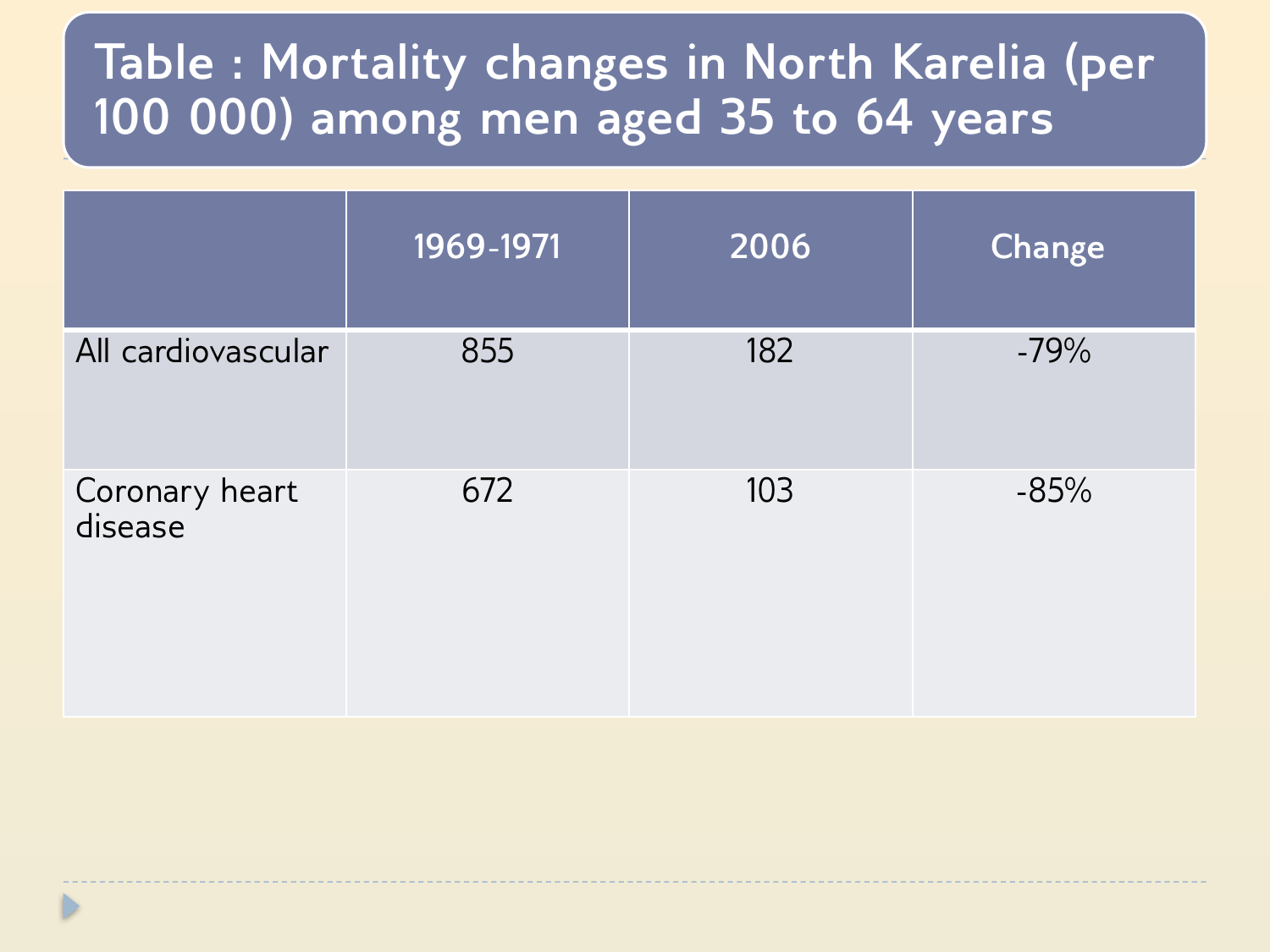

Table : Mortality changes in North Karelia (per 100 000) among men aged 35 to 64 years
|  | 1969-1971 | 2006 | Change |
| --- | --- | --- | --- |
| All cardiovascular | 855 | 182 | -79% |
| Coronary heart disease | 672 | 103 | -85% |